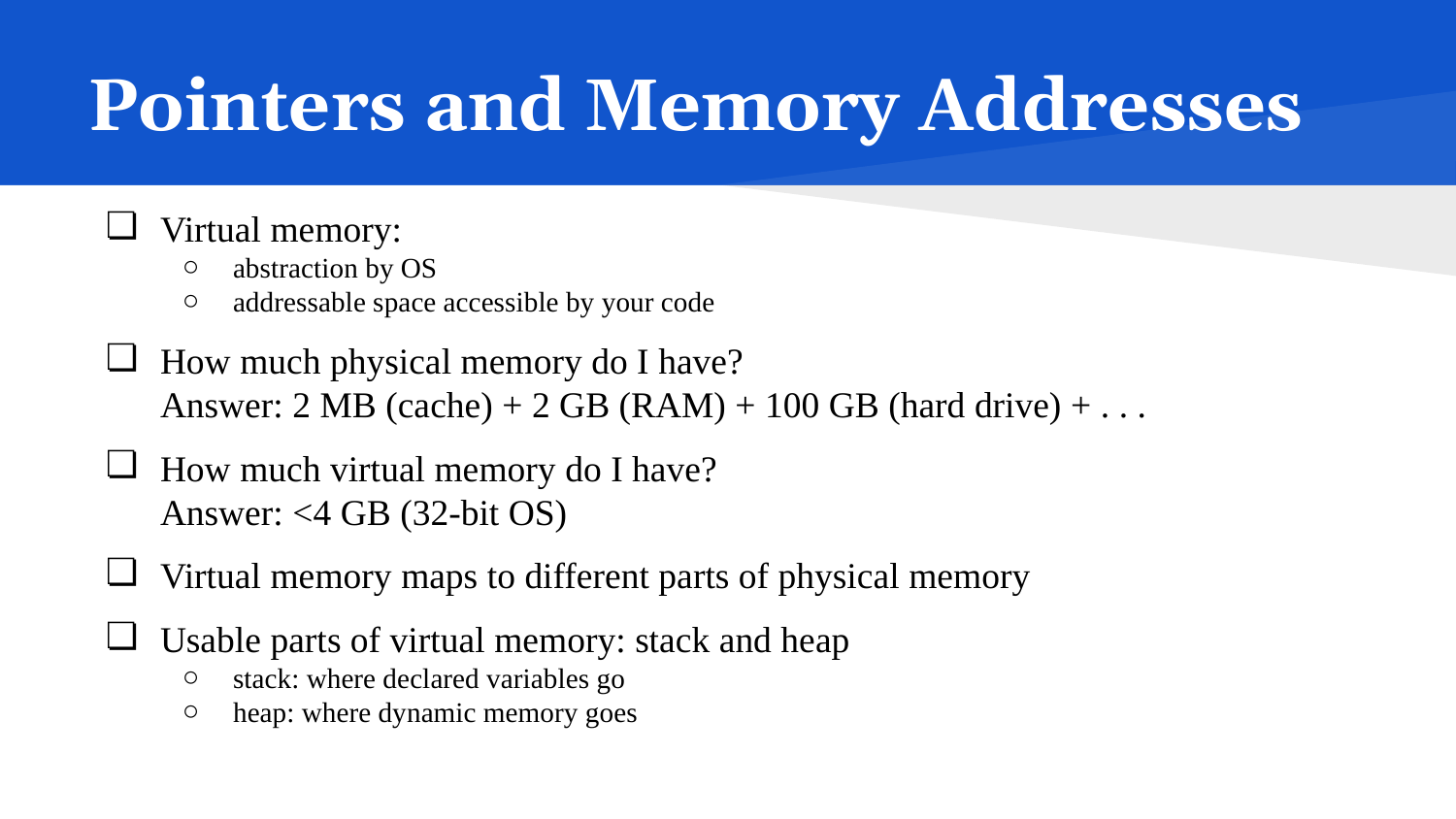

# Pointers and Memory Addresses
Virtual memory:
abstraction by OS
addressable space accessible by your code
How much physical memory do I have?
Answer: 2 MB (cache) + 2 GB (RAM) + 100 GB (hard drive) + . . .
How much virtual memory do I have?
Answer: <4 GB (32-bit OS)
Virtual memory maps to different parts of physical memory
Usable parts of virtual memory: stack and heap
stack: where declared variables go
heap: where dynamic memory goes